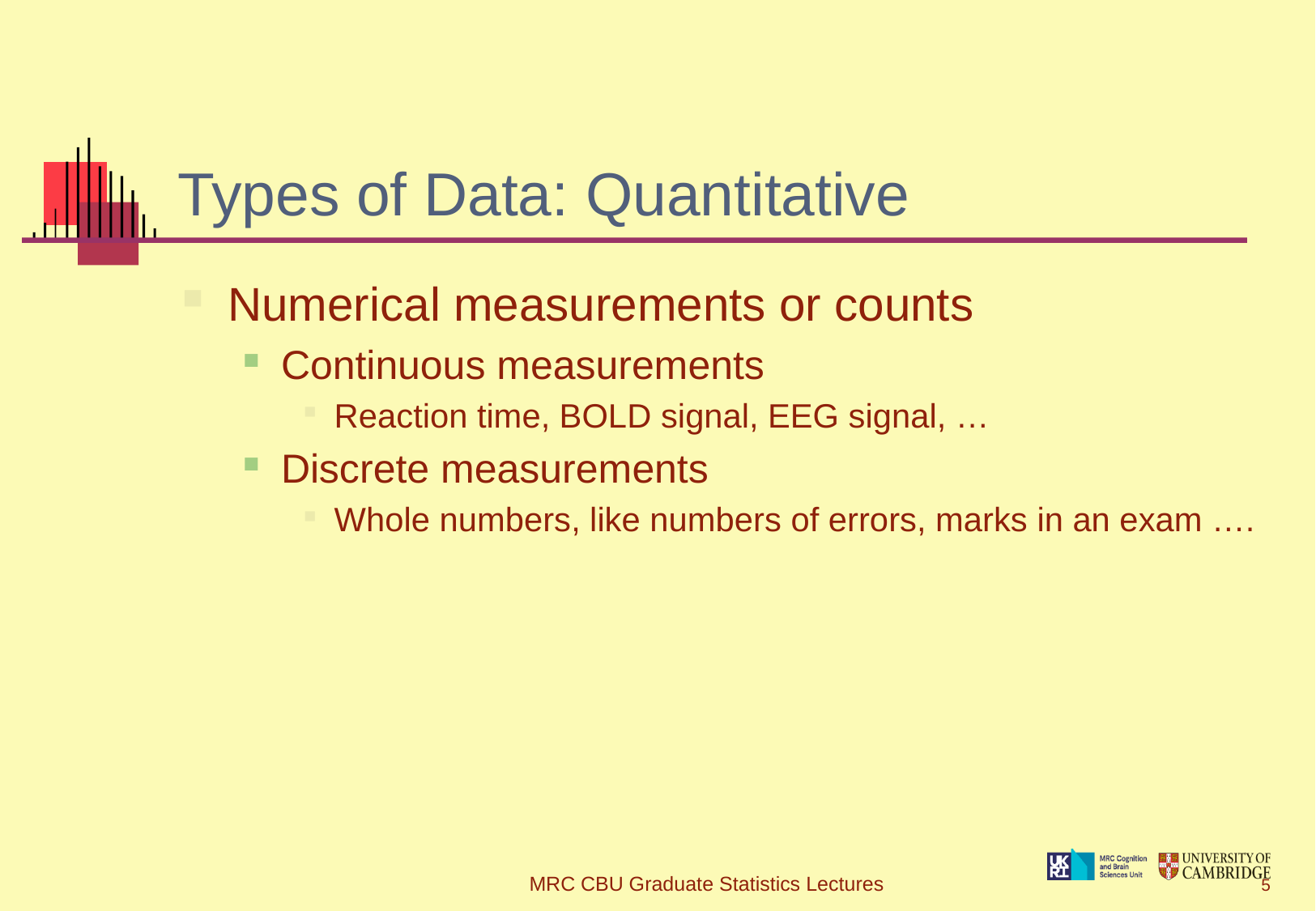

# Types of Data: Quantitative
Numerical measurements or counts
Continuous measurements
Reaction time, BOLD signal, EEG signal, …
Discrete measurements
Whole numbers, like numbers of errors, marks in an exam ….

MRC CBU Graduate Statistics Lectures
5